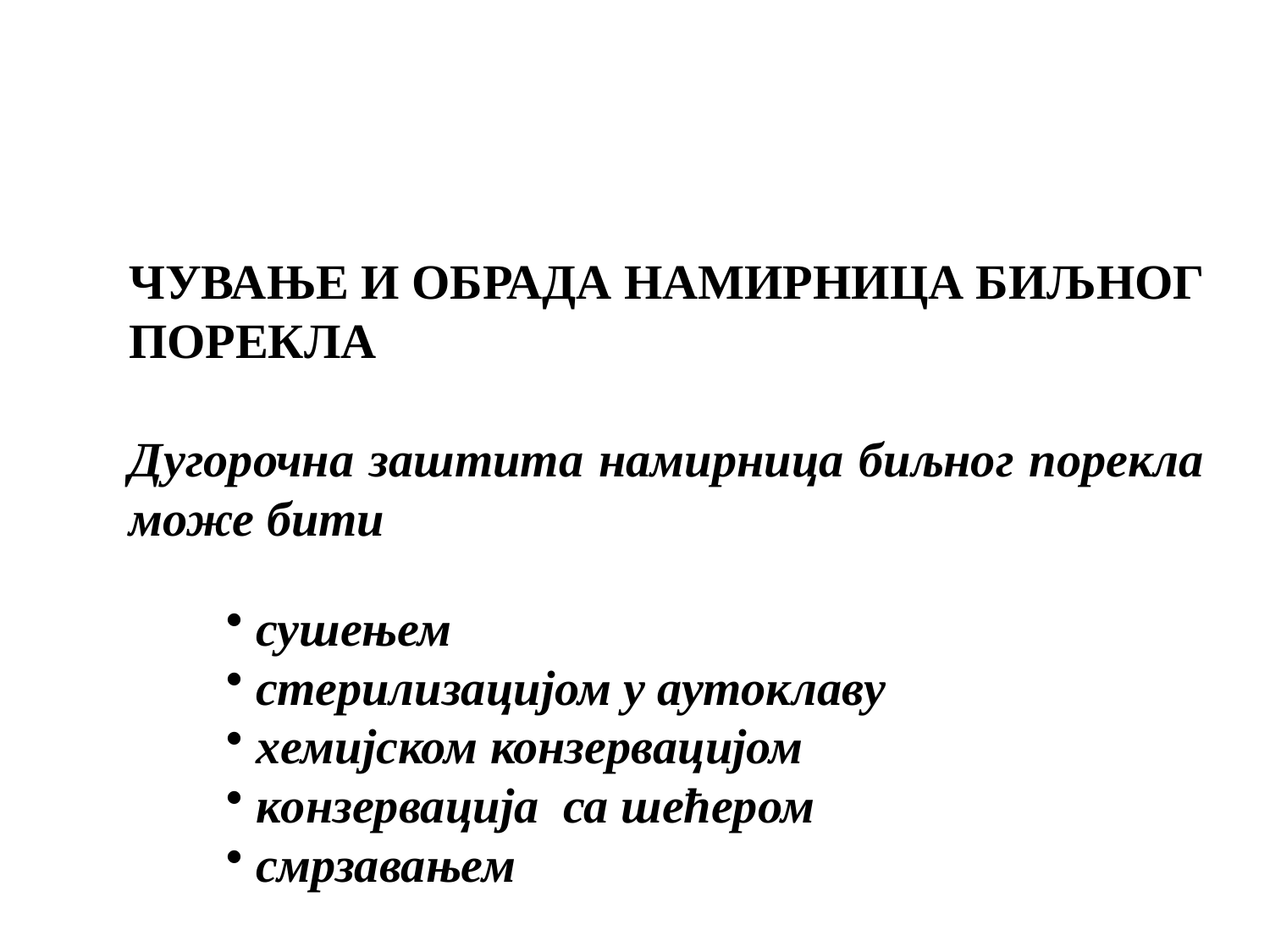

ЧУВАЊЕ И ОБРАДА НАМИРНИЦА БИЉНОГ ПОРЕКЛА

Дугорочна заштита намирница биљног порекла може бити

сушењем
стерилизацијом у аутоклаву
хемијском конзервацијом
конзервација  са шећером
смрзавањем